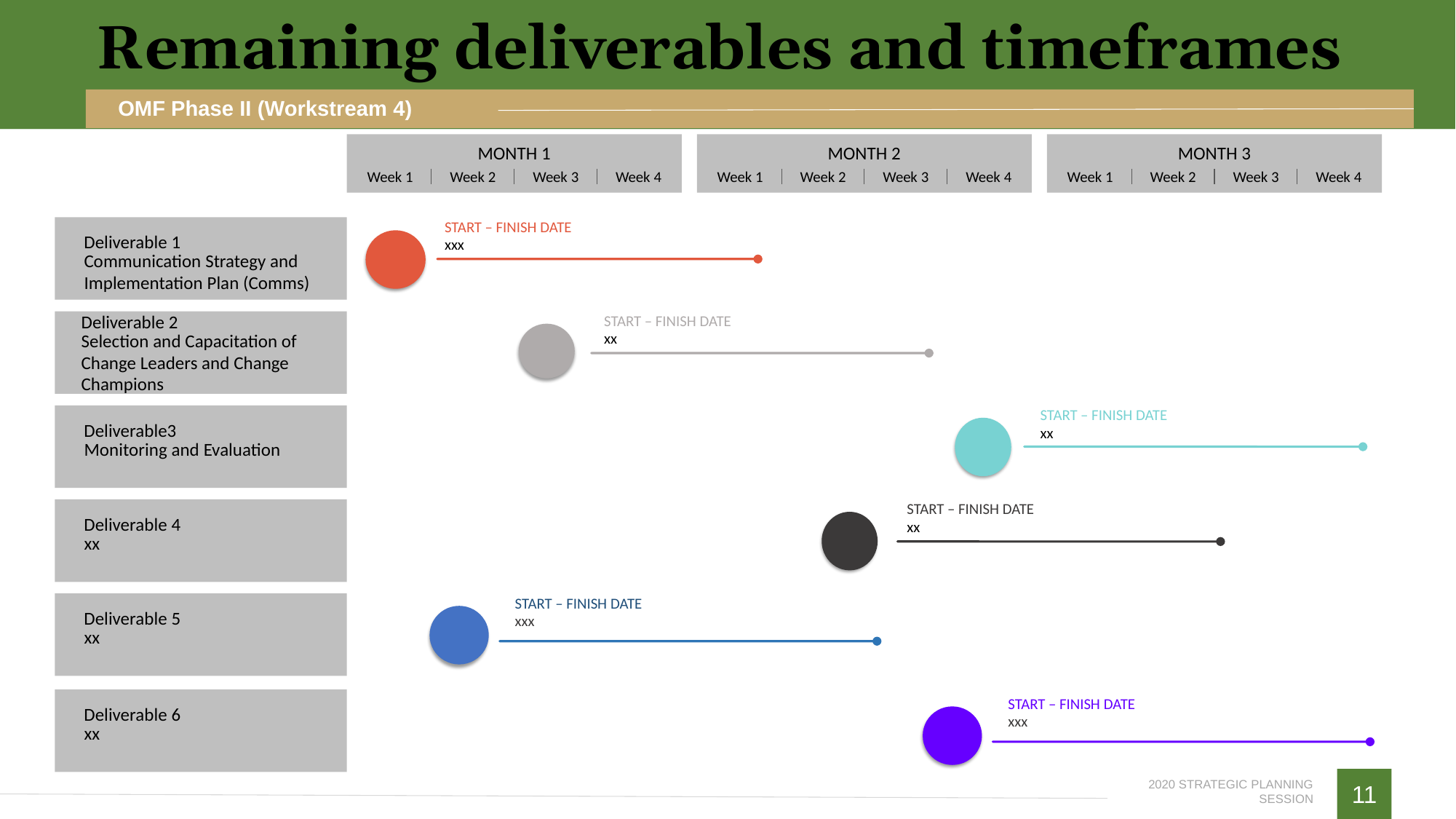

Remaining deliverables and timeframes

OMF Phase II (Workstream 4)

MONTH 1
Week 1
Week 2
Week 3
Week 4

MONTH 2
Week 1
Week 2
Week 3
Week 4

MONTH 3
Week 1
Week 2
Week 3
Week 4

START – FINISH DATE
xxx

Deliverable 1
Communication Strategy and Implementation Plan (Comms)
Deliverable 2
Selection and Capacitation of Change Leaders and Change Champions

START – FINISH DATE
xx

Deliverable3
Monitoring and Evaluation
START – FINISH DATE
xx

Deliverable 4
xx
START – FINISH DATE
xx

Deliverable 5
xx
START – FINISH DATE
xxx

START – FINISH DATE
xxx

Deliverable 6
xx